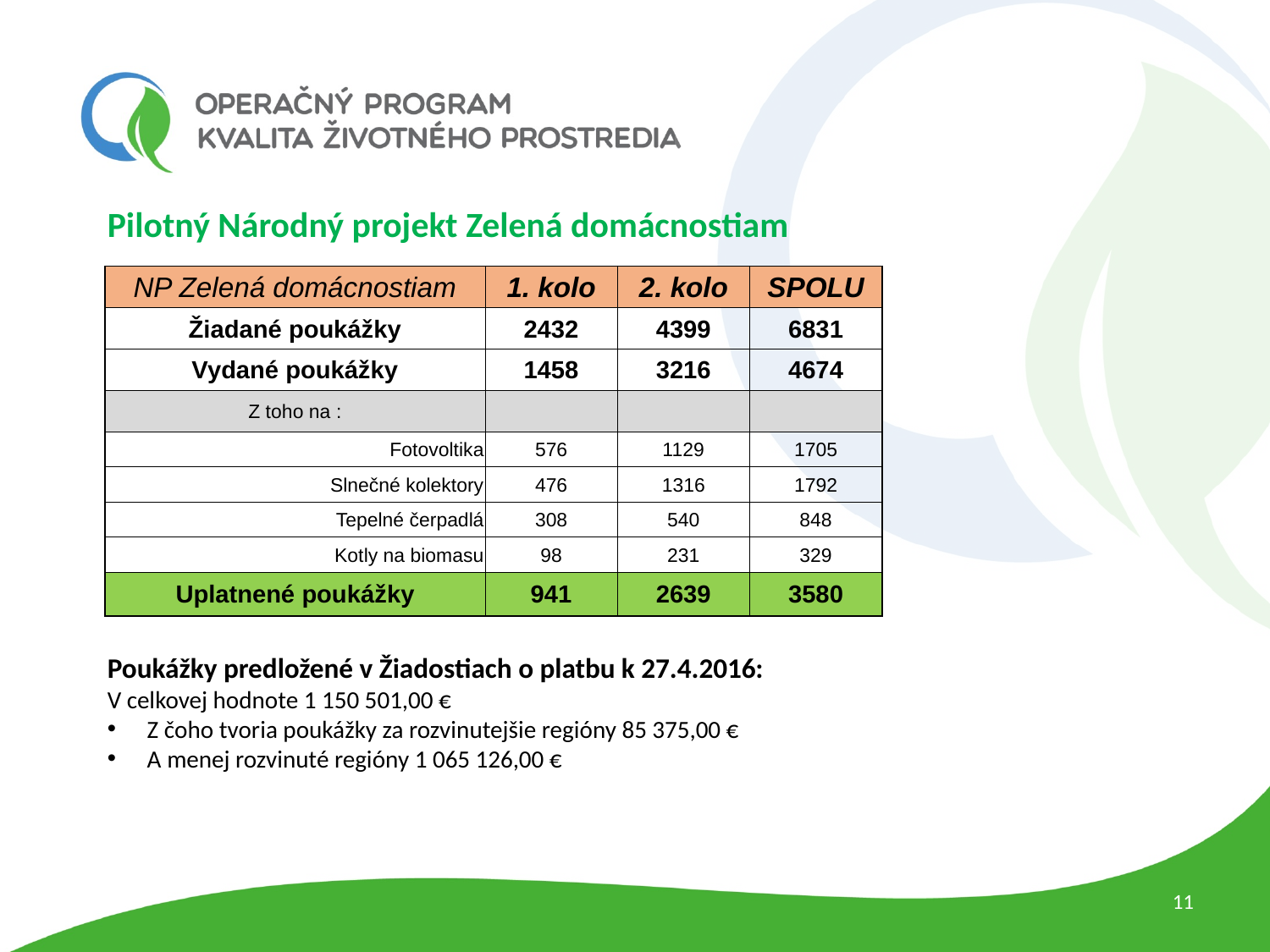

Pilotný Národný projekt Zelená domácnostiam

Poukážky predložené v Žiadostiach o platbu k 27.4.2016:
V celkovej hodnote 1 150 501,00 €
Z čoho tvoria poukážky za rozvinutejšie regióny 85 375,00 €
A menej rozvinuté regióny 1 065 126,00 €

| NP Zelená domácnostiam | 1. kolo | 2. kolo | SPOLU |
| --- | --- | --- | --- |
| Žiadané poukážky | 2432 | 4399 | 6831 |
| Vydané poukážky | 1458 | 3216 | 4674 |
| Z toho na : |  |  |  |
| Fotovoltika | 576 | 1129 | 1705 |
| Slnečné kolektory | 476 | 1316 | 1792 |
| Tepelné čerpadlá | 308 | 540 | 848 |
| Kotly na biomasu | 98 | 231 | 329 |
| Uplatnené poukážky | 941 | 2639 | 3580 |
11